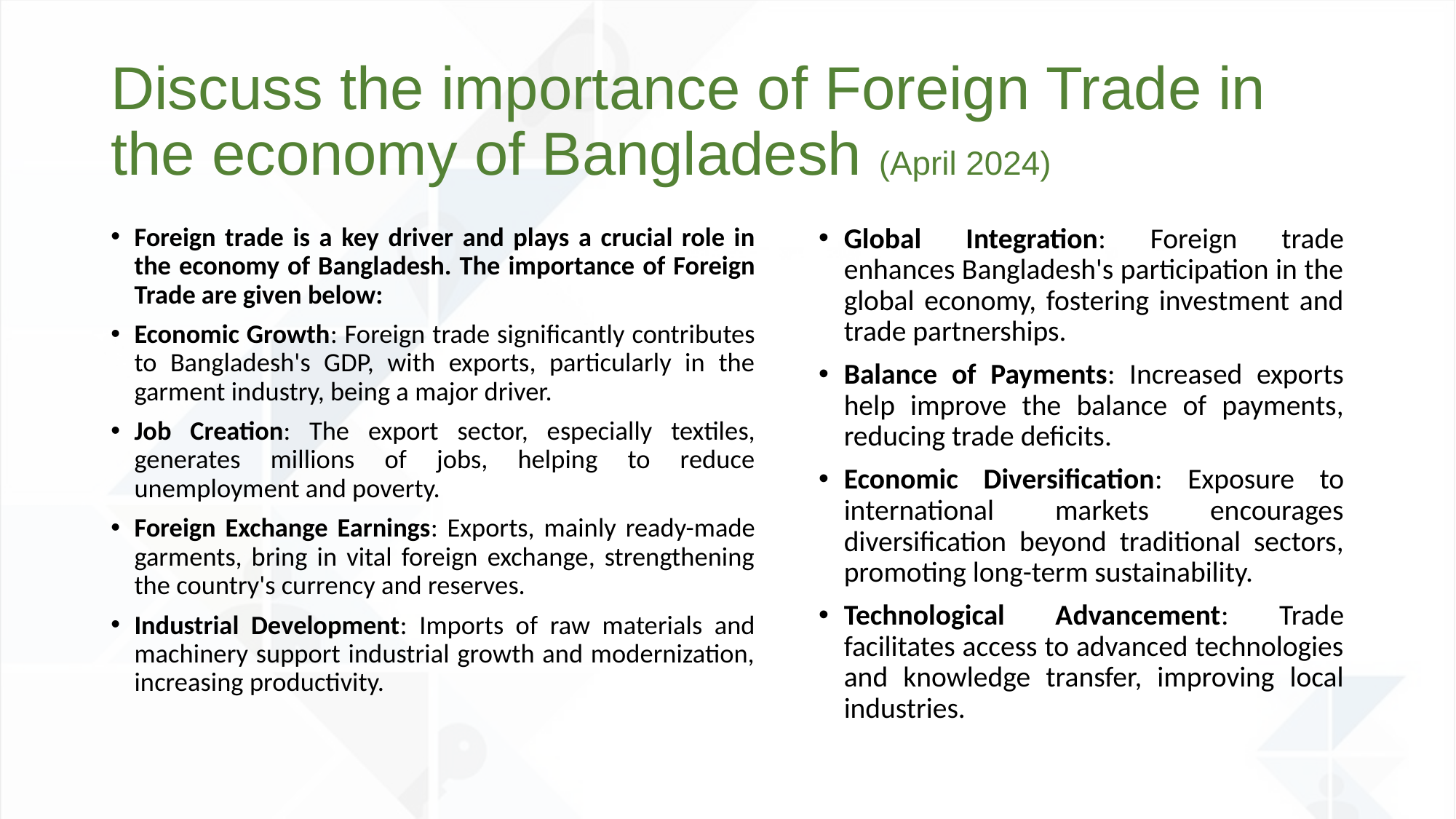

# Discuss the importance of Foreign Trade in the economy of Bangladesh (April 2024)
Foreign trade is a key driver and plays a crucial role in the economy of Bangladesh. The importance of Foreign Trade are given below:
Economic Growth: Foreign trade significantly contributes to Bangladesh's GDP, with exports, particularly in the garment industry, being a major driver.
Job Creation: The export sector, especially textiles, generates millions of jobs, helping to reduce unemployment and poverty.
Foreign Exchange Earnings: Exports, mainly ready-made garments, bring in vital foreign exchange, strengthening the country's currency and reserves.
Industrial Development: Imports of raw materials and machinery support industrial growth and modernization, increasing productivity.

Global Integration: Foreign trade enhances Bangladesh's participation in the global economy, fostering investment and trade partnerships.
Balance of Payments: Increased exports help improve the balance of payments, reducing trade deficits.
Economic Diversification: Exposure to international markets encourages diversification beyond traditional sectors, promoting long-term sustainability.
Technological Advancement: Trade facilitates access to advanced technologies and knowledge transfer, improving local industries.